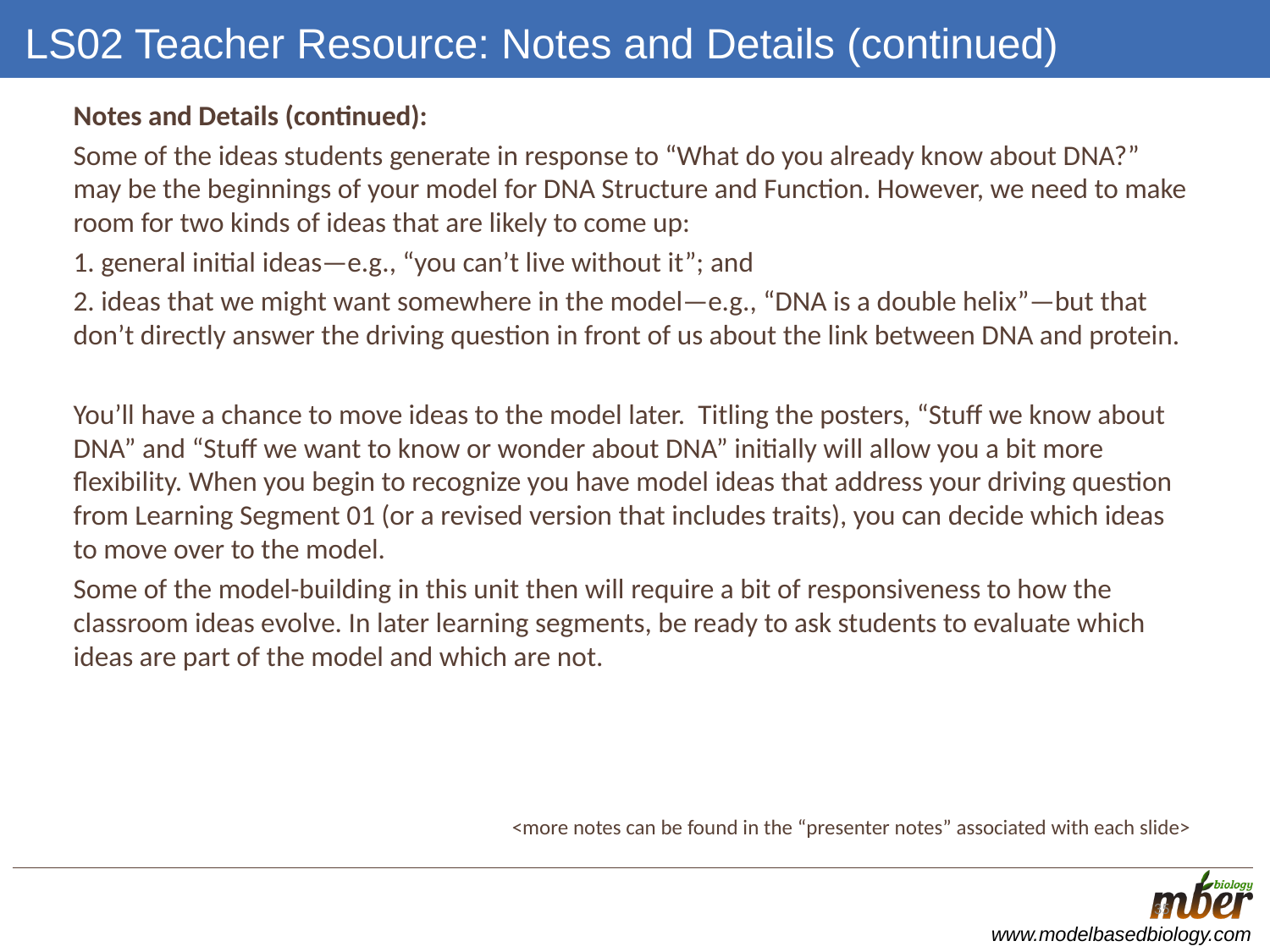

# LS02 Teacher Resource: Notes and Details (continued)
Notes and Details (continued):
Some of the ideas students generate in response to “What do you already know about DNA?” may be the beginnings of your model for DNA Structure and Function. However, we need to make room for two kinds of ideas that are likely to come up:
1. general initial ideas—e.g., “you can’t live without it”; and
2. ideas that we might want somewhere in the model—e.g., “DNA is a double helix”—but that don’t directly answer the driving question in front of us about the link between DNA and protein.

You’ll have a chance to move ideas to the model later.  Titling the posters, “Stuff we know about DNA” and “Stuff we want to know or wonder about DNA” initially will allow you a bit more flexibility. When you begin to recognize you have model ideas that address your driving question from Learning Segment 01 (or a revised version that includes traits), you can decide which ideas to move over to the model.
Some of the model-building in this unit then will require a bit of responsiveness to how the classroom ideas evolve. In later learning segments, be ready to ask students to evaluate which ideas are part of the model and which are not.

<more notes can be found in the “presenter notes” associated with each slide>
35